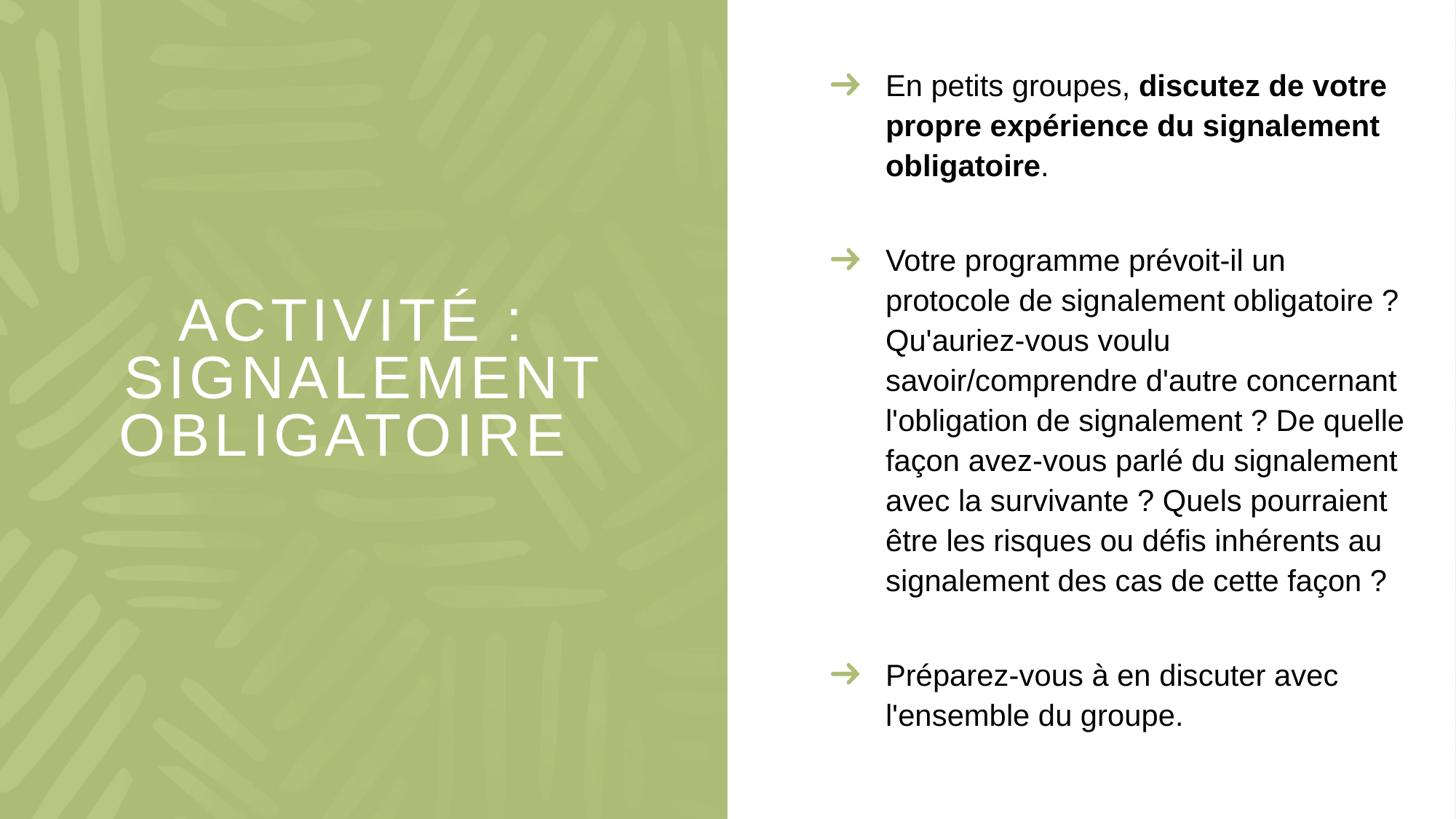

En petits groupes, discutez de votre propre expérience du signalement obligatoire.
Votre programme prévoit-il un protocole de signalement obligatoire ? Qu'auriez-vous voulu savoir/comprendre d'autre concernant l'obligation de signalement ? De quelle façon avez-vous parlé du signalement avec la survivante ? Quels pourraient être les risques ou défis inhérents au signalement des cas de cette façon ?
Préparez-vous à en discuter avec l'ensemble du groupe.

# Activité : Signalement obligatoire